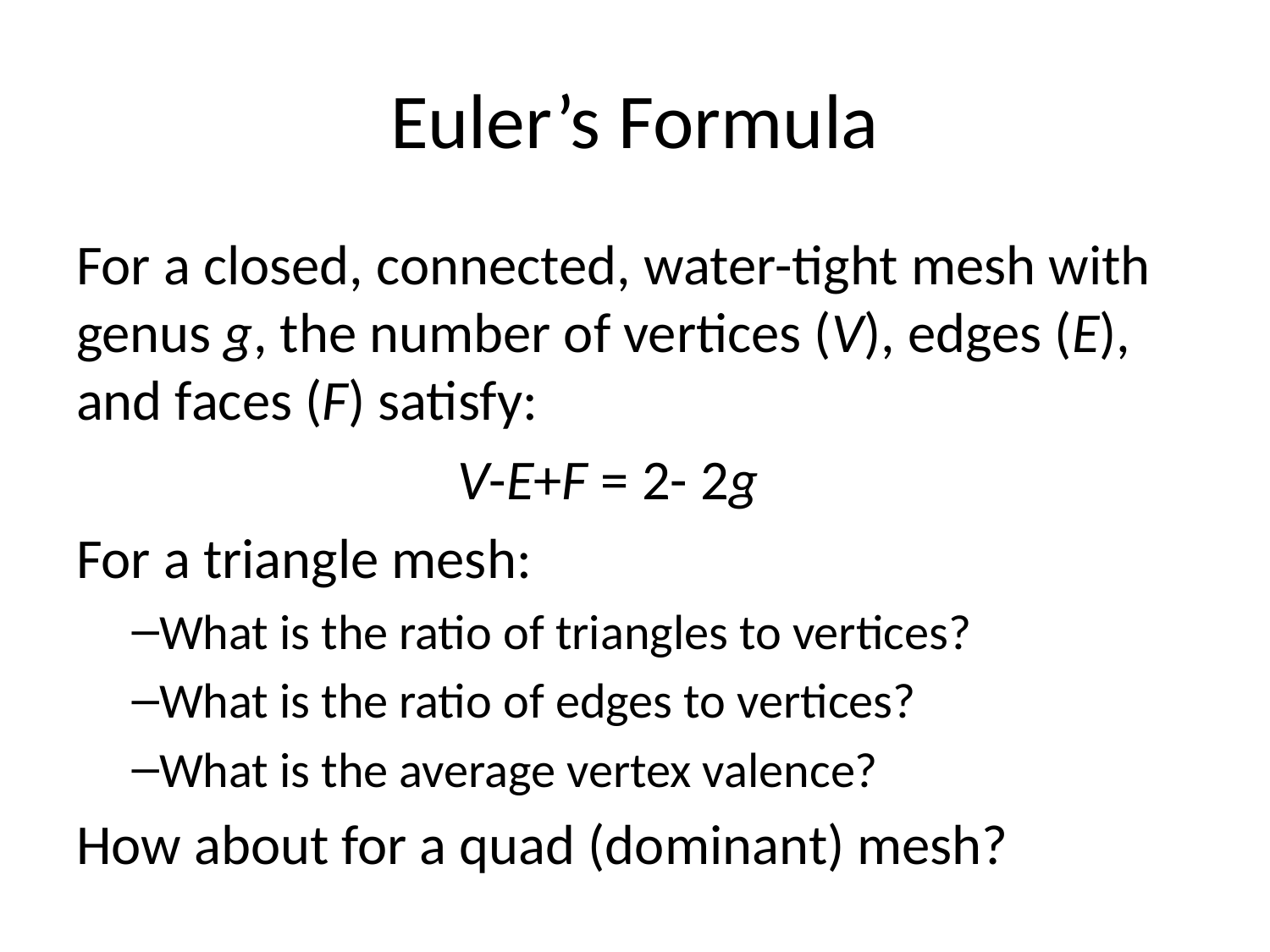

# Euler’s Formula
For a closed, connected, water-tight mesh with genus g, the number of vertices (V), edges (E), and faces (F) satisfy:
			V-E+F = 2- 2g
For a triangle mesh:
What is the ratio of triangles to vertices?
What is the ratio of edges to vertices?
What is the average vertex valence?
How about for a quad (dominant) mesh?